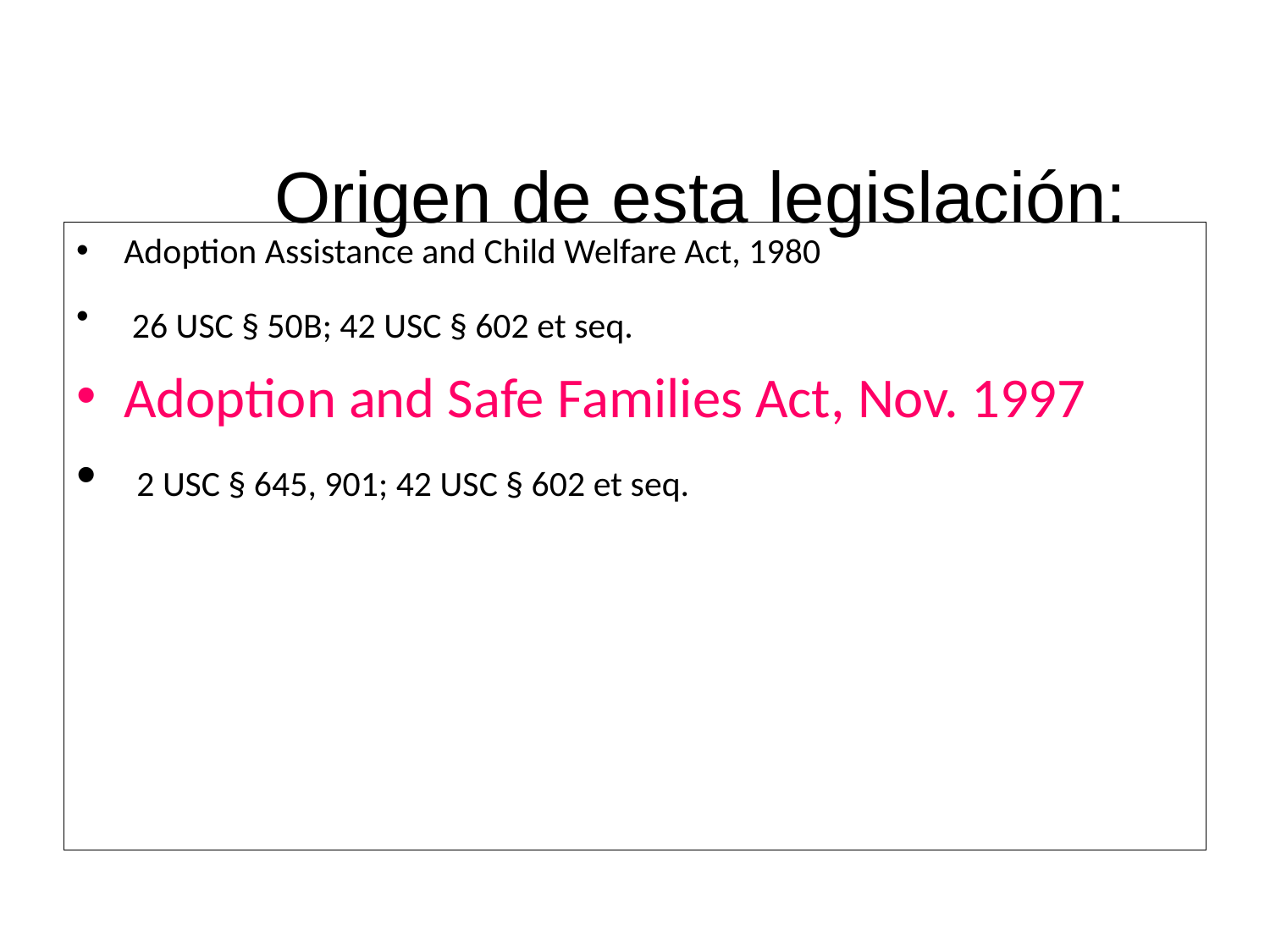

# Origen de esta legislación:
Adoption Assistance and Child Welfare Act, 1980
 26 USC § 50B; 42 USC § 602 et seq.
Adoption and Safe Families Act, Nov. 1997
 2 USC § 645, 901; 42 USC § 602 et seq.